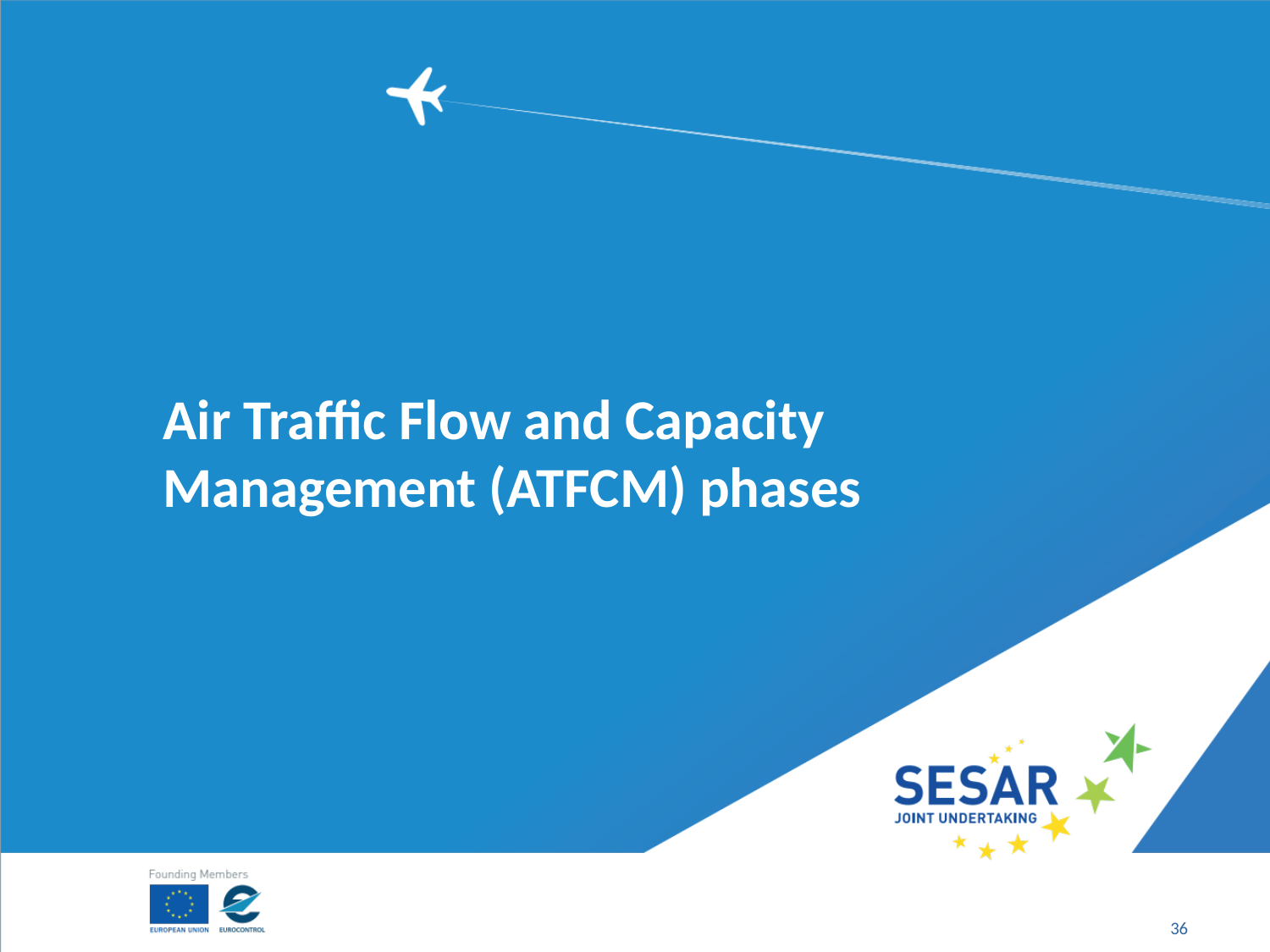

# Air Traffic Flow and Capacity Management (ATFCM) phases
36